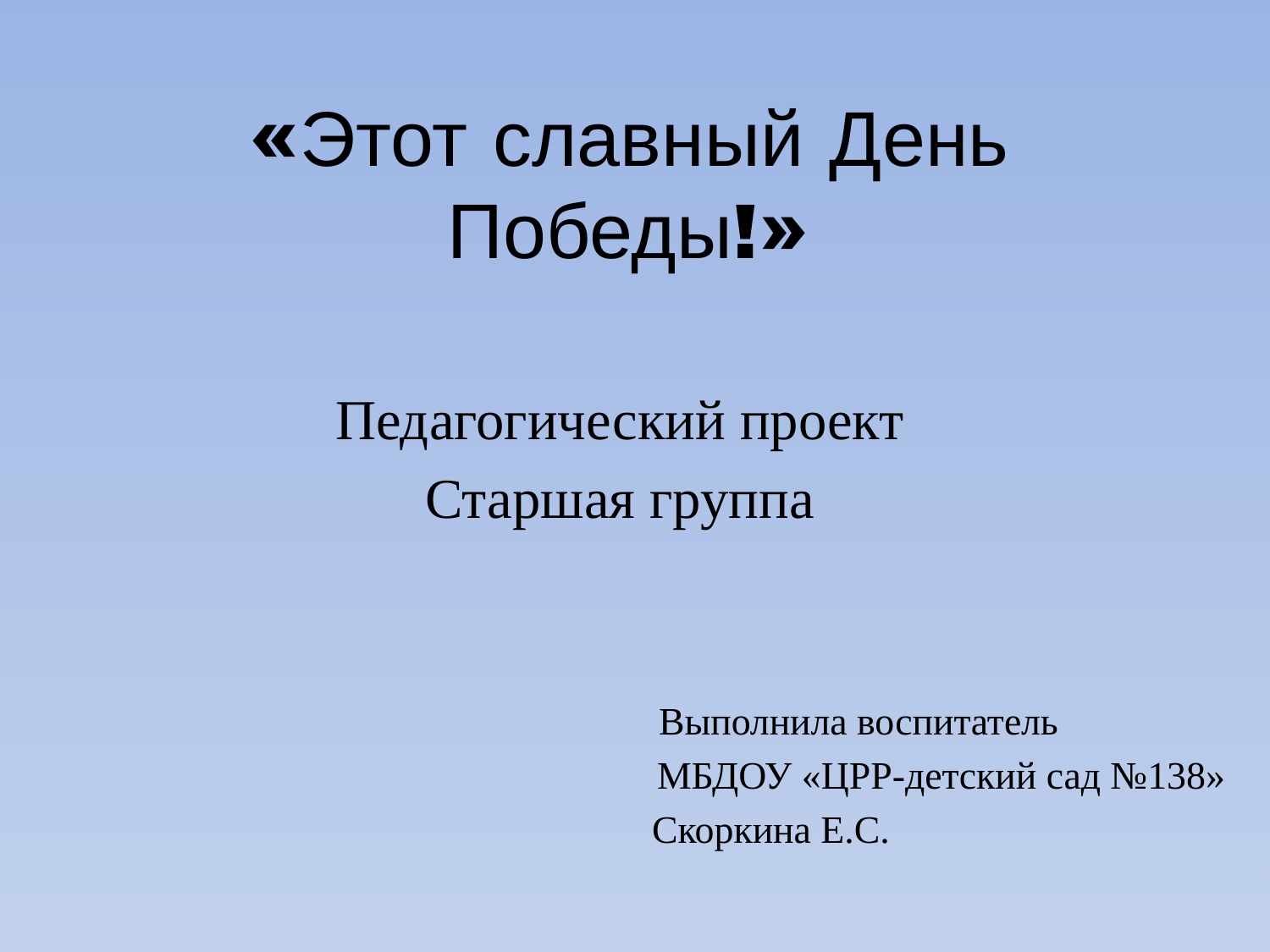

# «Этот славный День Победы!»
Педагогический проект
Старшая группа

                                                 Выполнила воспитатель
                                                                  МБДОУ «ЦРР-детский сад №138»
                               Скоркина Е.С.